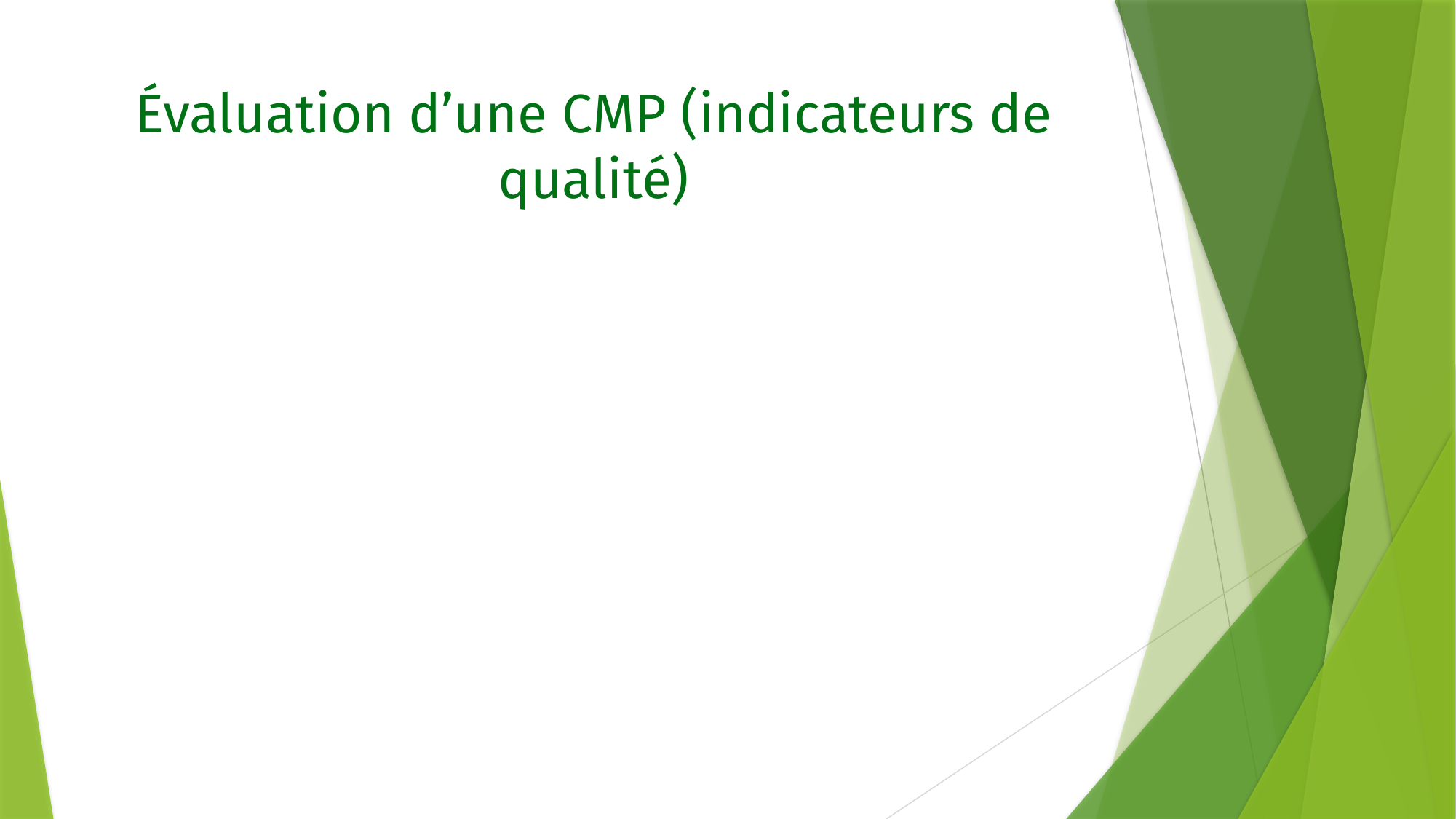

# Évaluation d’une CMP (indicateurs de qualité)